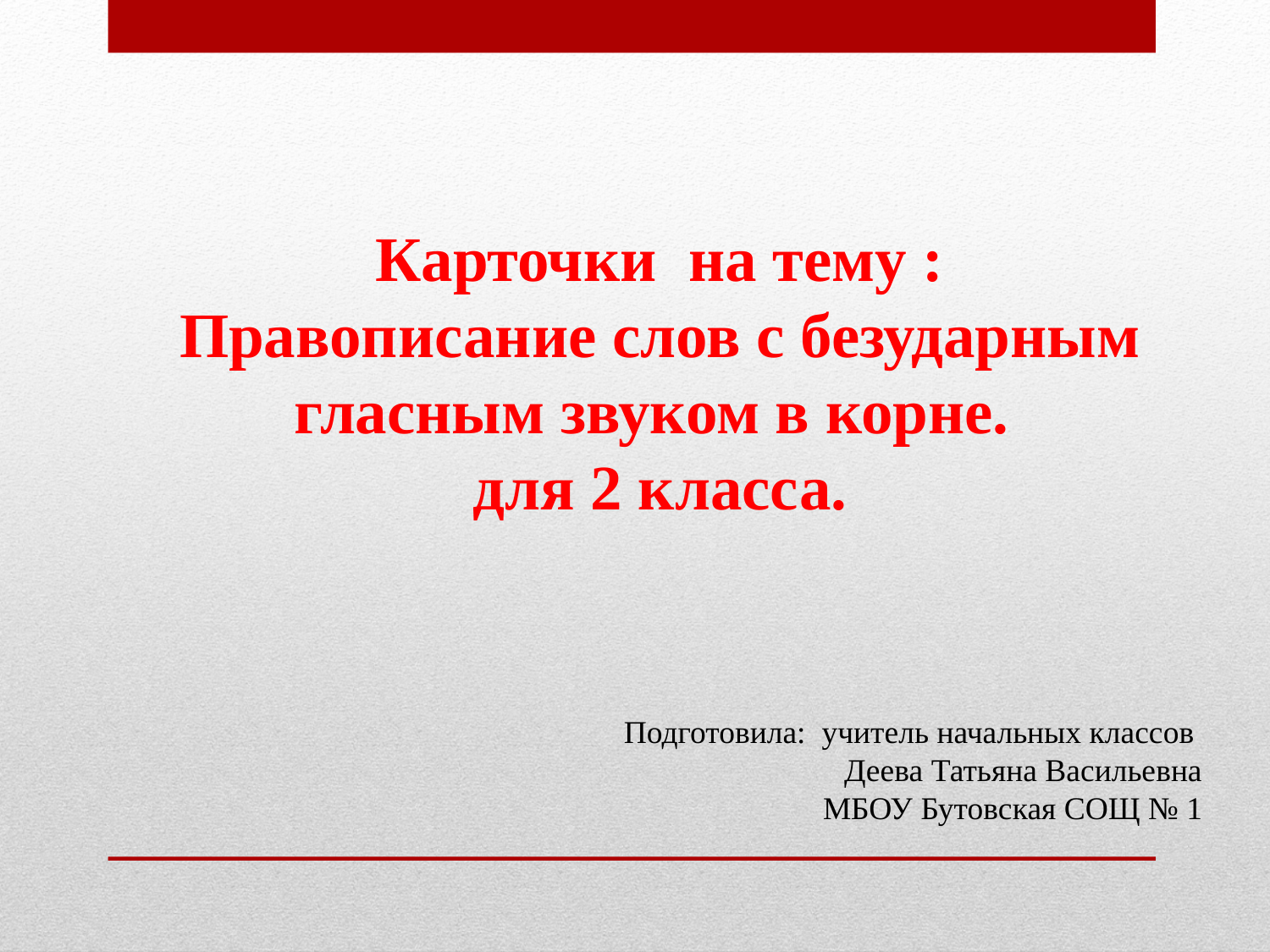

Карточки  на тему :
Правописание слов с безударным гласным звуком в корне.
для 2 класса.
Подготовила:  учитель начальных классов
Деева Татьяна Васильевна
МБОУ Бутовская СОЩ № 1